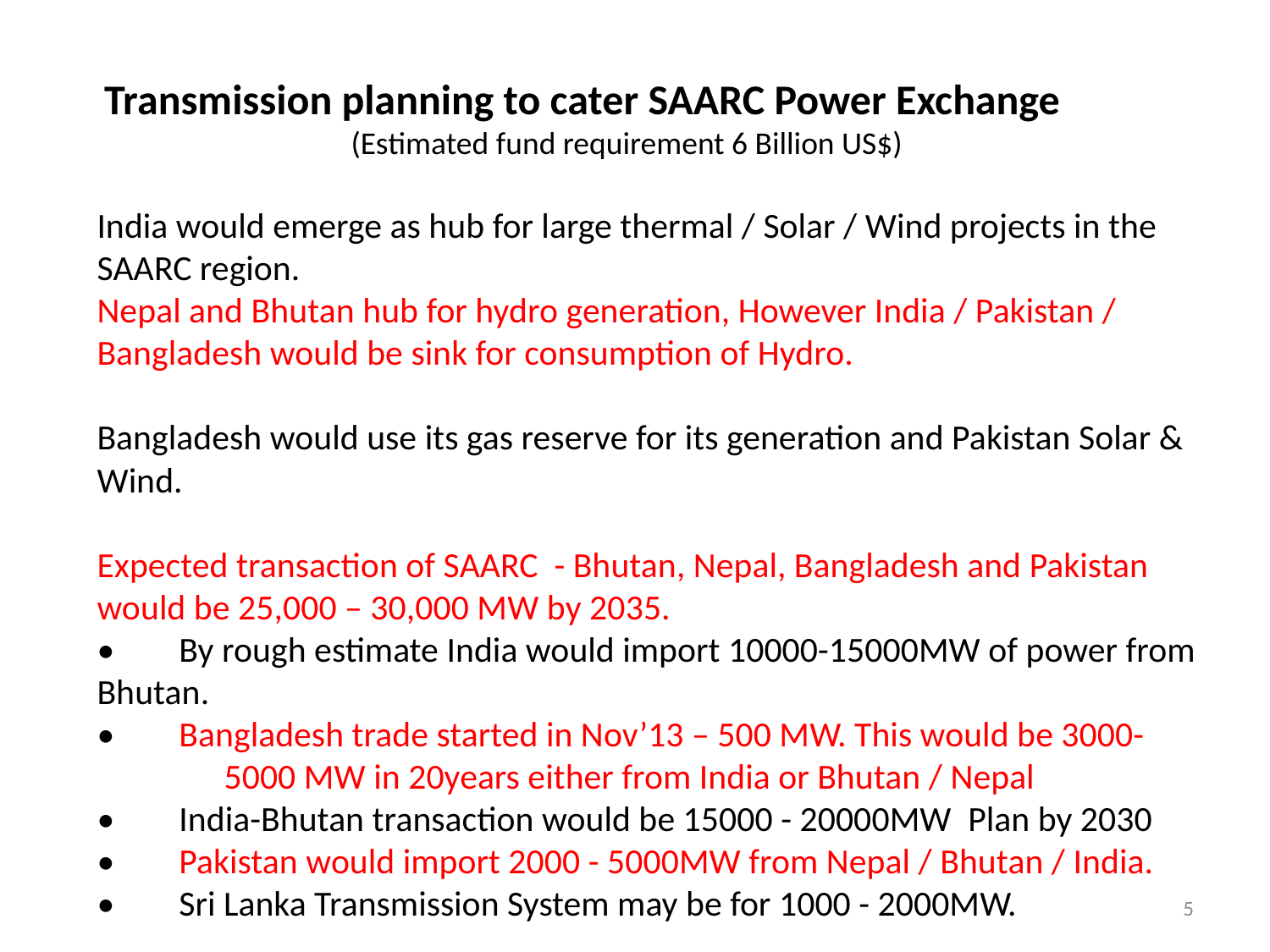

Transmission planning to cater SAARC Power Exchange
		(Estimated fund requirement 6 Billion US$)

India would emerge as hub for large thermal / Solar / Wind projects in the SAARC region.
Nepal and Bhutan hub for hydro generation, However India / Pakistan / Bangladesh would be sink for consumption of Hydro.

Bangladesh would use its gas reserve for its generation and Pakistan Solar & Wind.

Expected transaction of SAARC  - Bhutan, Nepal, Bangladesh and Pakistan would be 25,000 – 30,000 MW by 2035.
•        By rough estimate India would import 10000-15000MW of power from Bhutan.
•        Bangladesh trade started in Nov’13 – 500 MW. This would be 3000-	5000 MW in 20years either from India or Bhutan / Nepal
•        India-Bhutan transaction would be 15000 - 20000MW  Plan by 2030
•        Pakistan would import 2000 - 5000MW from Nepal / Bhutan / India.
•        Sri Lanka Transmission System may be for 1000 - 2000MW.
5